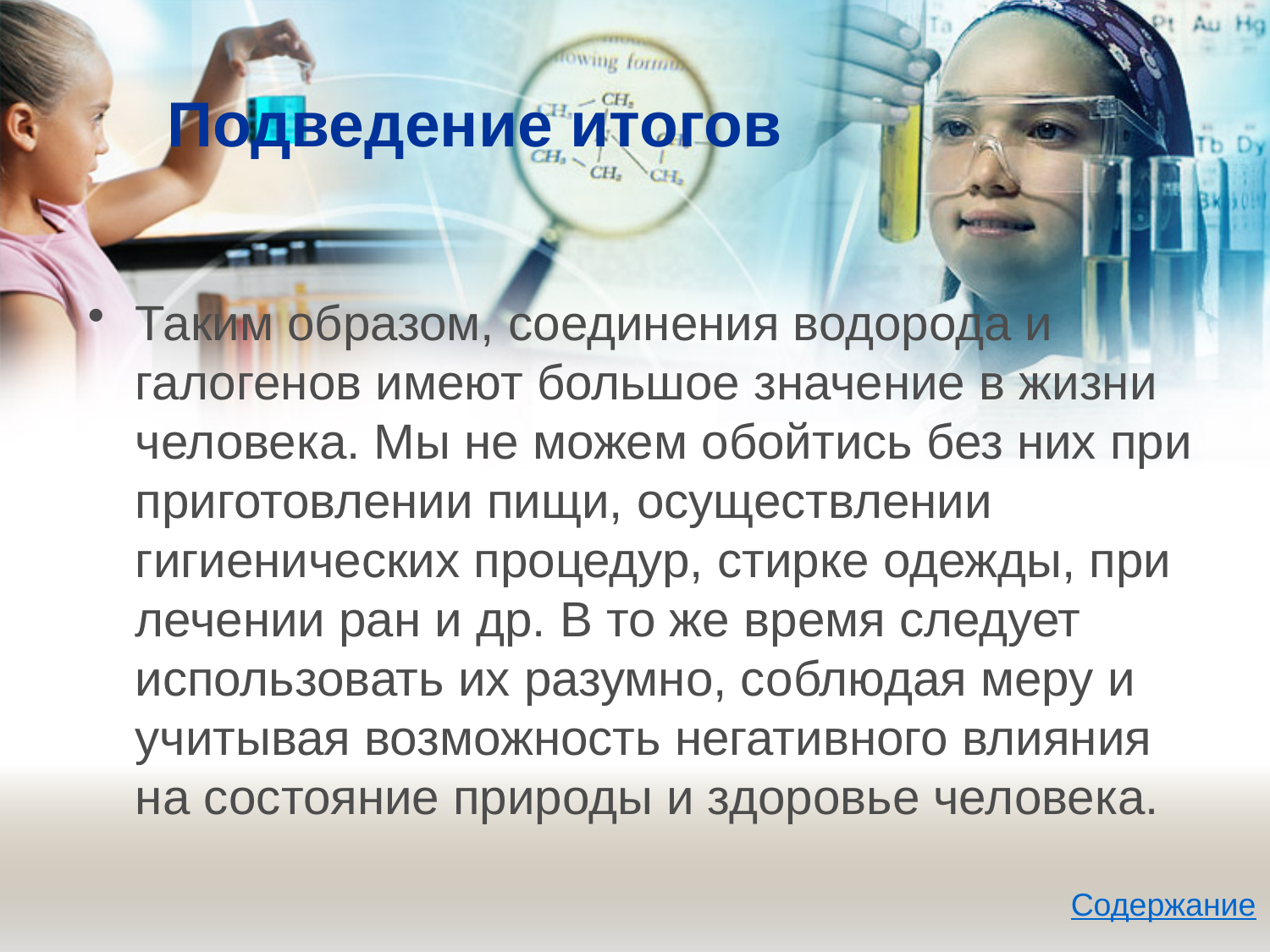

# Подведение итогов

Таким образом, соединения водорода и галогенов имеют большое значение в жизни человека. Мы не можем обойтись без них при приготовлении пищи, осуществлении гигиенических процедур, стирке одежды, при лечении ран и др. В то же время следует использовать их разумно, соблюдая меру и учитывая возможность негативного влияния на состояние природы и здоровье человека.
Содержание